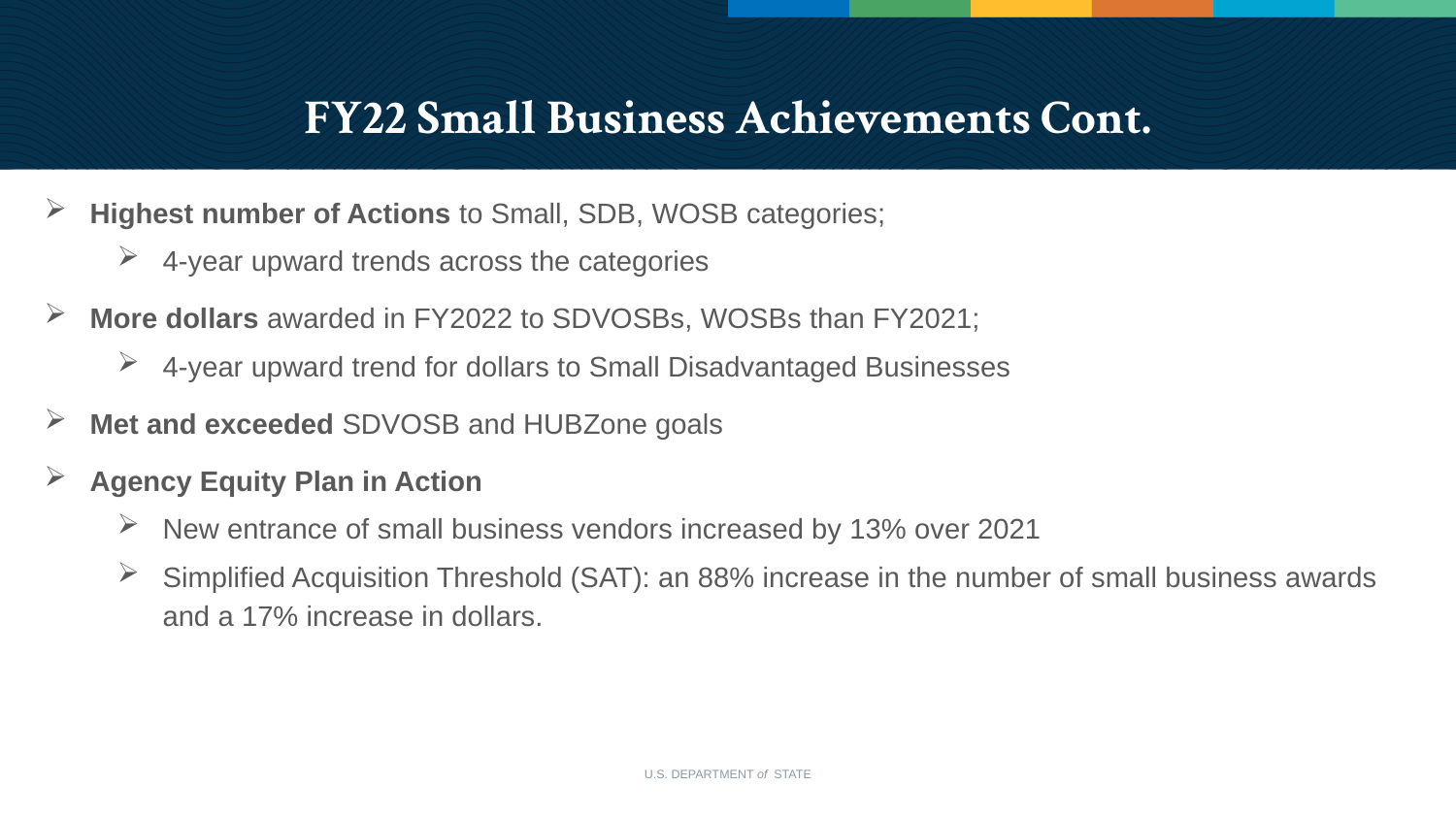

# FY22 Small Business Achievements Cont.
Highest number of Actions to Small, SDB, WOSB categories;
4-year upward trends across the categories
More dollars awarded in FY2022 to SDVOSBs, WOSBs than FY2021;
4-year upward trend for dollars to Small Disadvantaged Businesses
Met and exceeded SDVOSB and HUBZone goals
Agency Equity Plan in Action
New entrance of small business vendors increased by 13% over 2021
Simplified Acquisition Threshold (SAT): an 88% increase in the number of small business awards and a 17% increase in dollars.